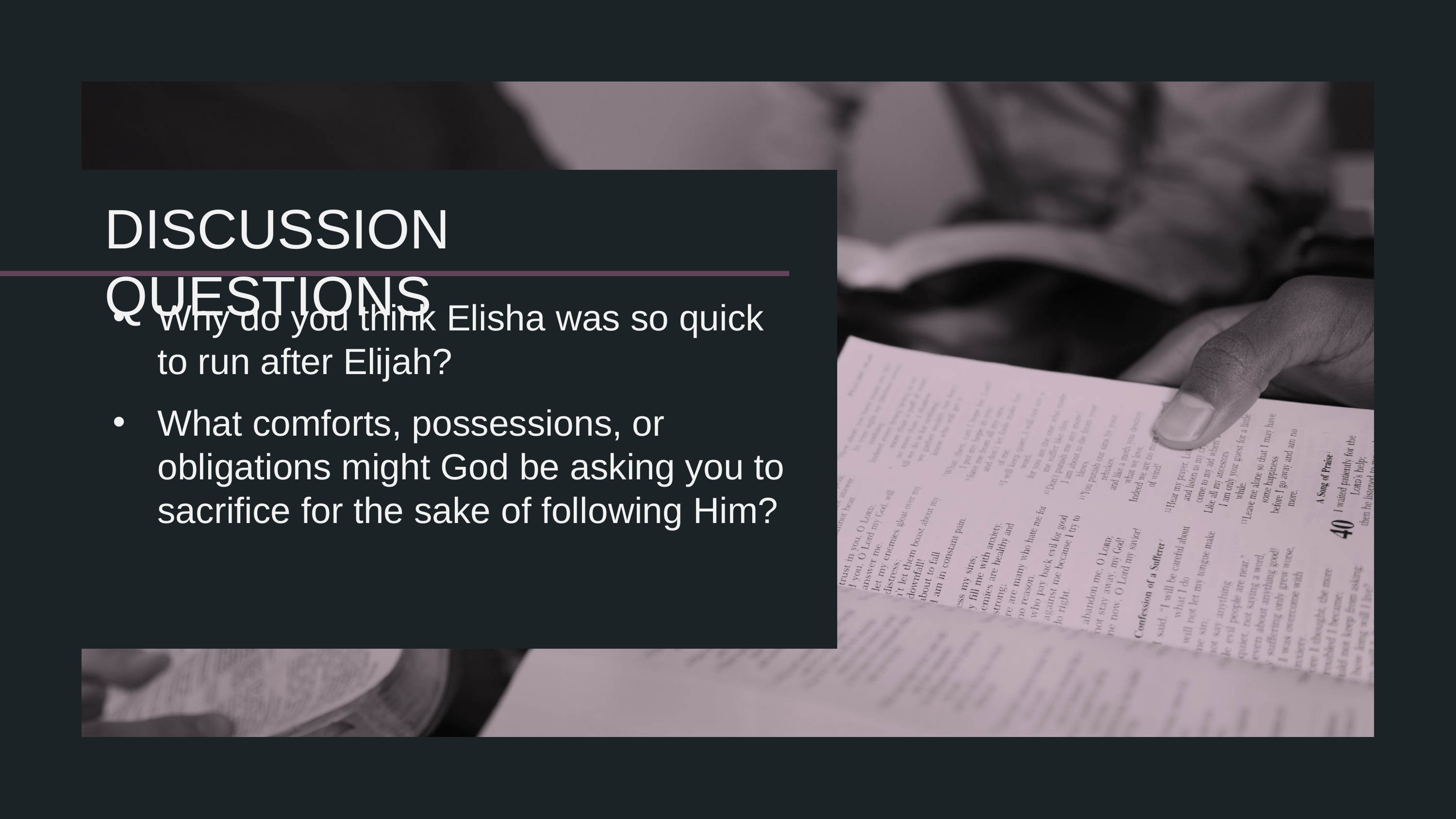

Why do you think Elisha was so quick to run after Elijah?
What comforts, possessions, or obligations might God be asking you to sacrifice for the sake of following Him?